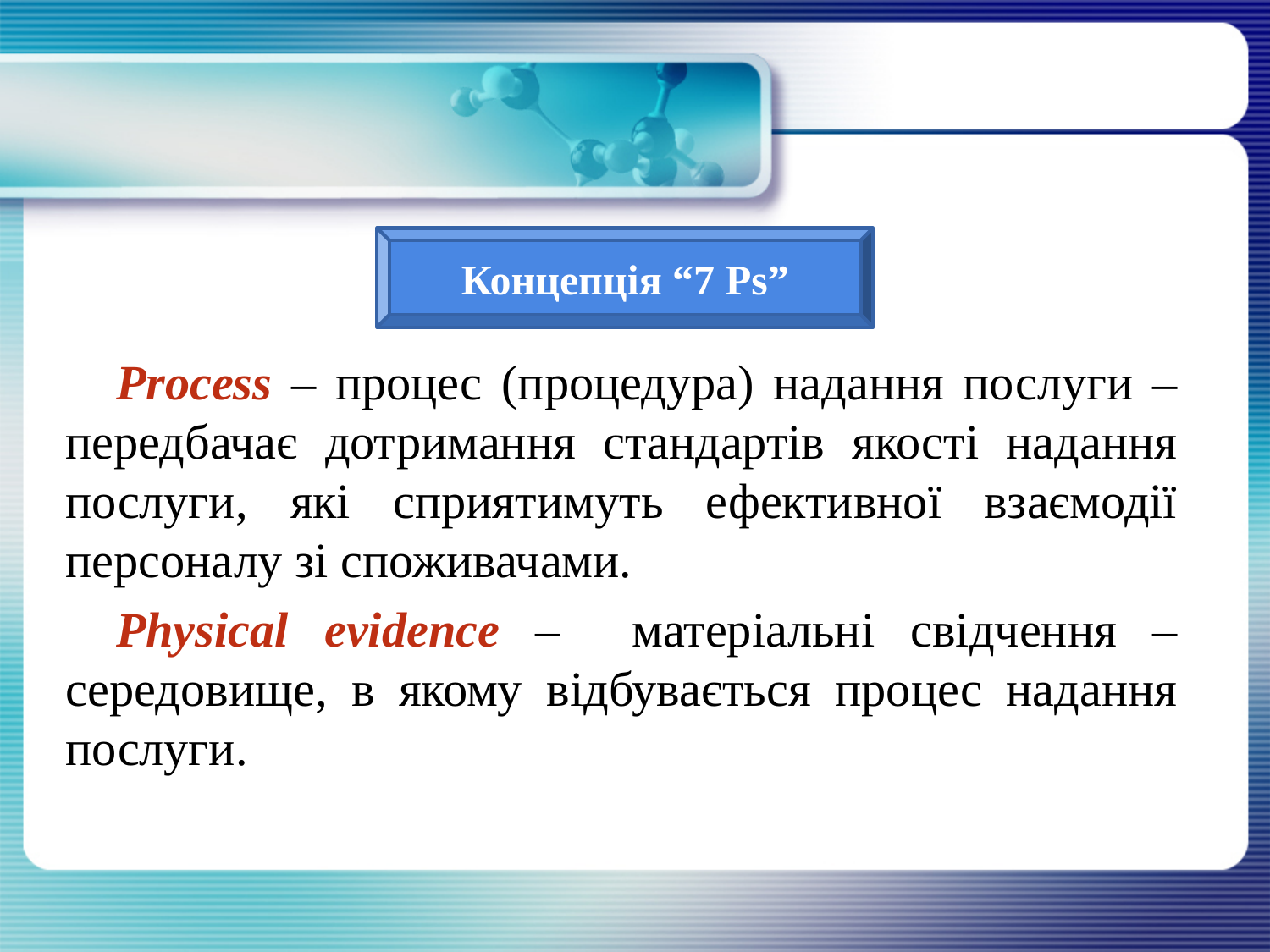

Process – процес (процедура) надання послуги – передбачає дотримання стандартів якості надання послуги, які сприятимуть ефективної взаємодії персоналу зі споживачами.
Physical evidence –  матеріальні свідчення – середовище, в якому відбувається процес надання послуги.

Концепція “7 Ps”